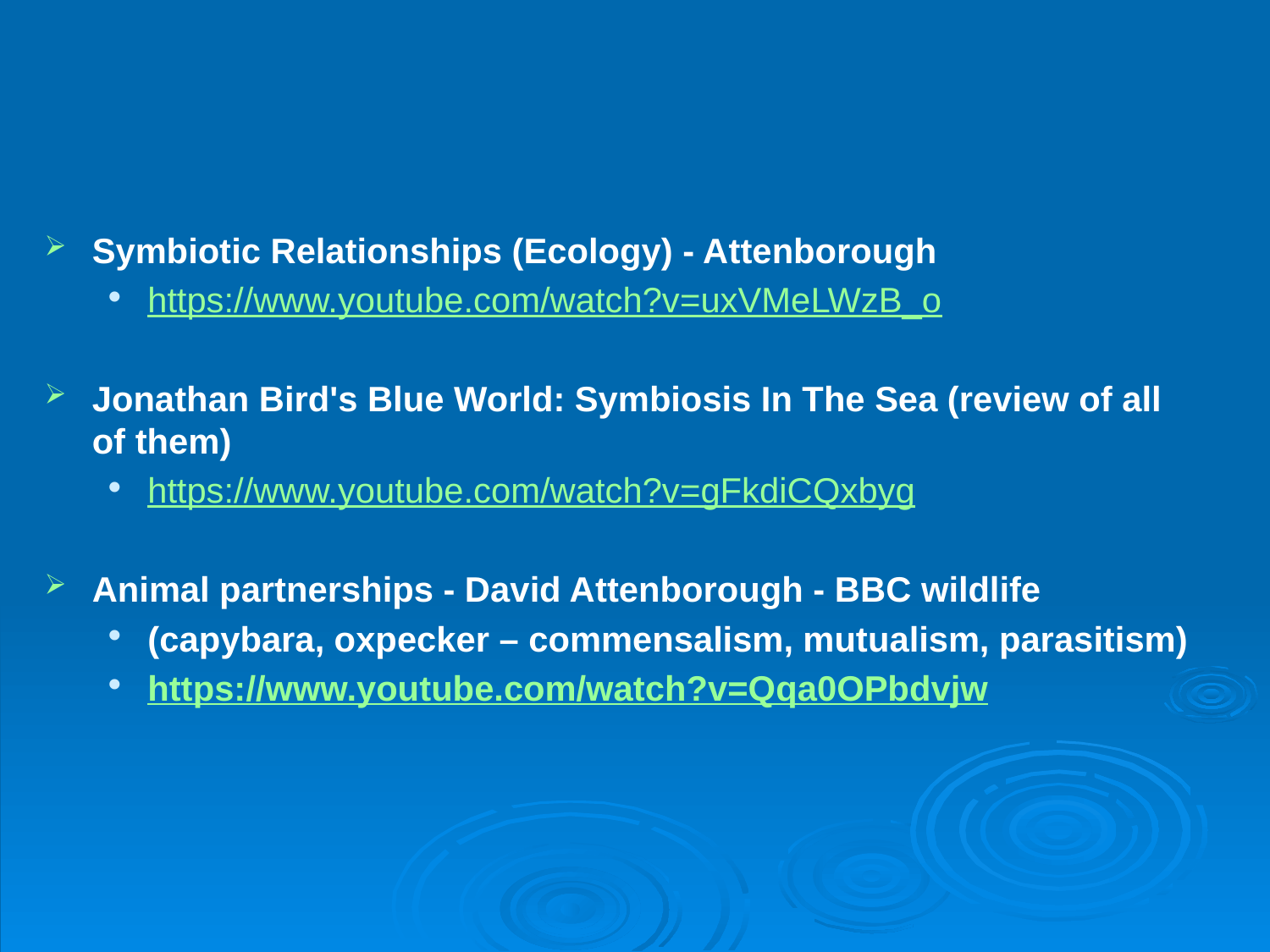

#
Symbiotic Relationships (Ecology) - Attenborough
https://www.youtube.com/watch?v=uxVMeLWzB_o

Jonathan Bird's Blue World: Symbiosis In The Sea (review of all of them)
https://www.youtube.com/watch?v=gFkdiCQxbyg

Animal partnerships - David Attenborough - BBC wildlife
(capybara, oxpecker – commensalism, mutualism, parasitism)
https://www.youtube.com/watch?v=Qqa0OPbdvjw